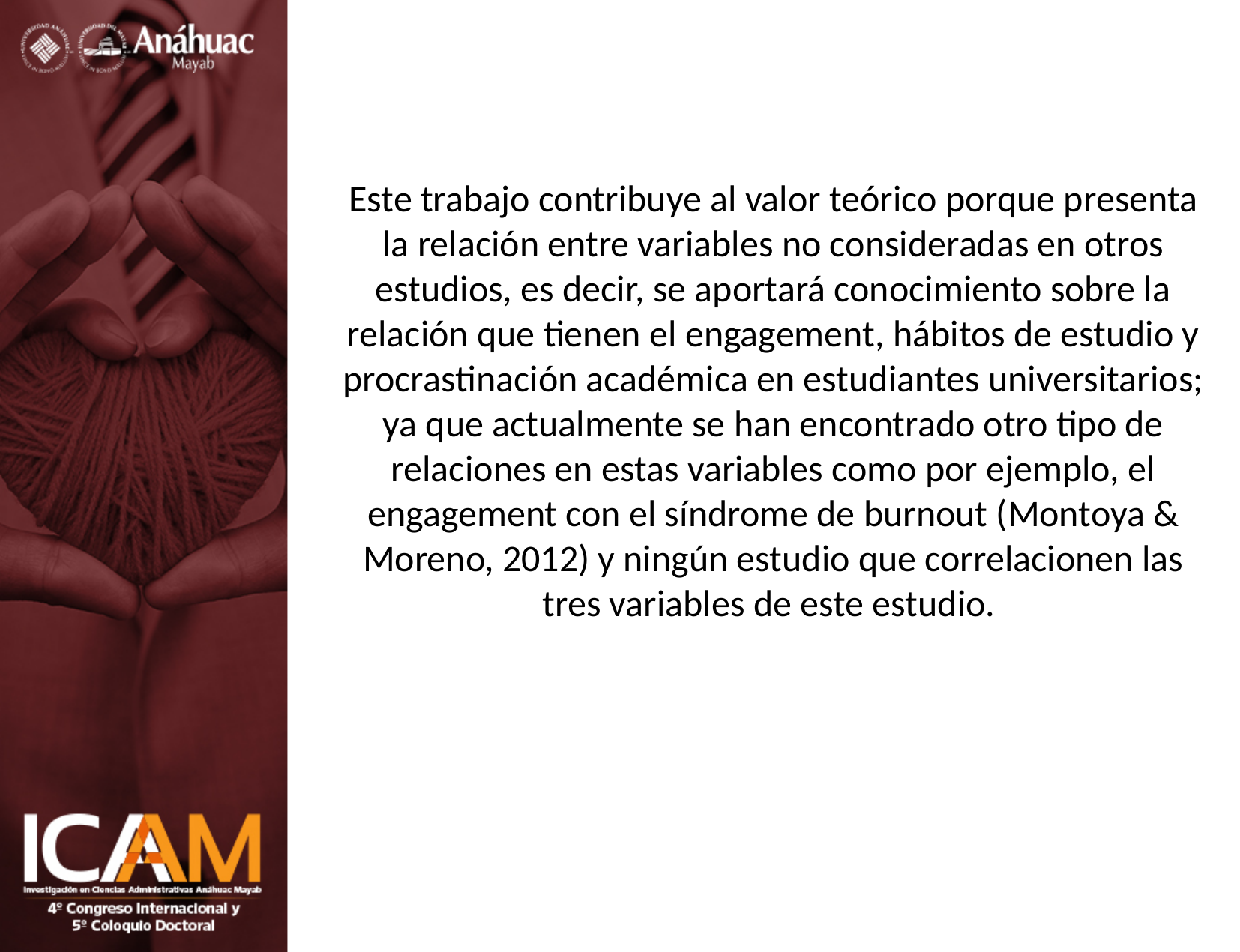

Este trabajo contribuye al valor teórico porque presenta la relación entre variables no consideradas en otros estudios, es decir, se aportará conocimiento sobre la relación que tienen el engagement, hábitos de estudio y procrastinación académica en estudiantes universitarios; ya que actualmente se han encontrado otro tipo de relaciones en estas variables como por ejemplo, el engagement con el síndrome de burnout (Montoya & Moreno, 2012) y ningún estudio que correlacionen las tres variables de este estudio.